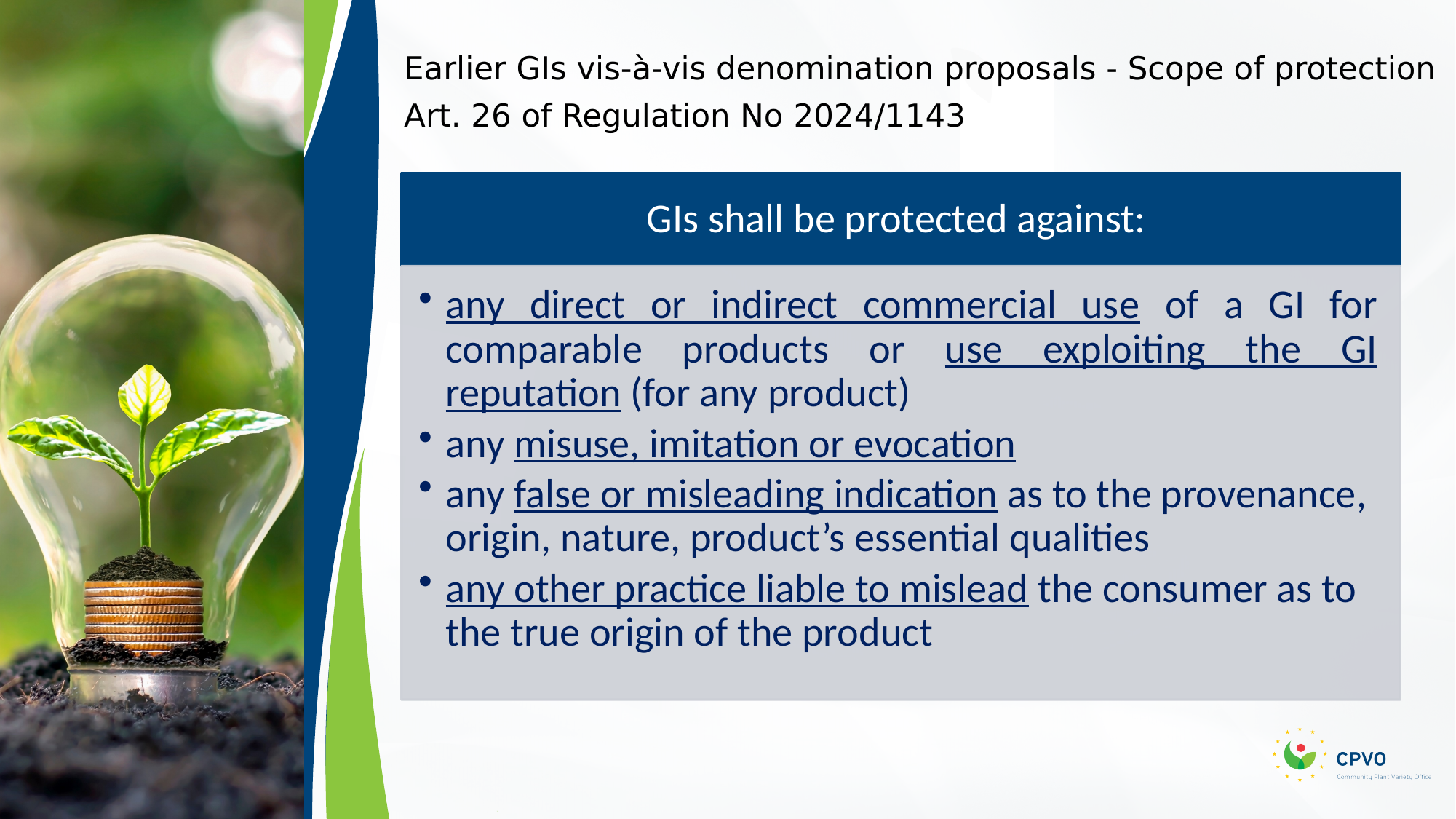

Earlier GIs vis-à-vis denomination proposals - Scope of protection
Art. 26 of Regulation No 2024/1143
GIs shall be protected against:
any direct or indirect commercial use of a GI for comparable products or use exploiting the GI reputation (for any product)
any misuse, imitation or evocation
any false or misleading indication as to the provenance, origin, nature, product’s essential qualities
any other practice liable to mislead the consumer as to the true origin of the product